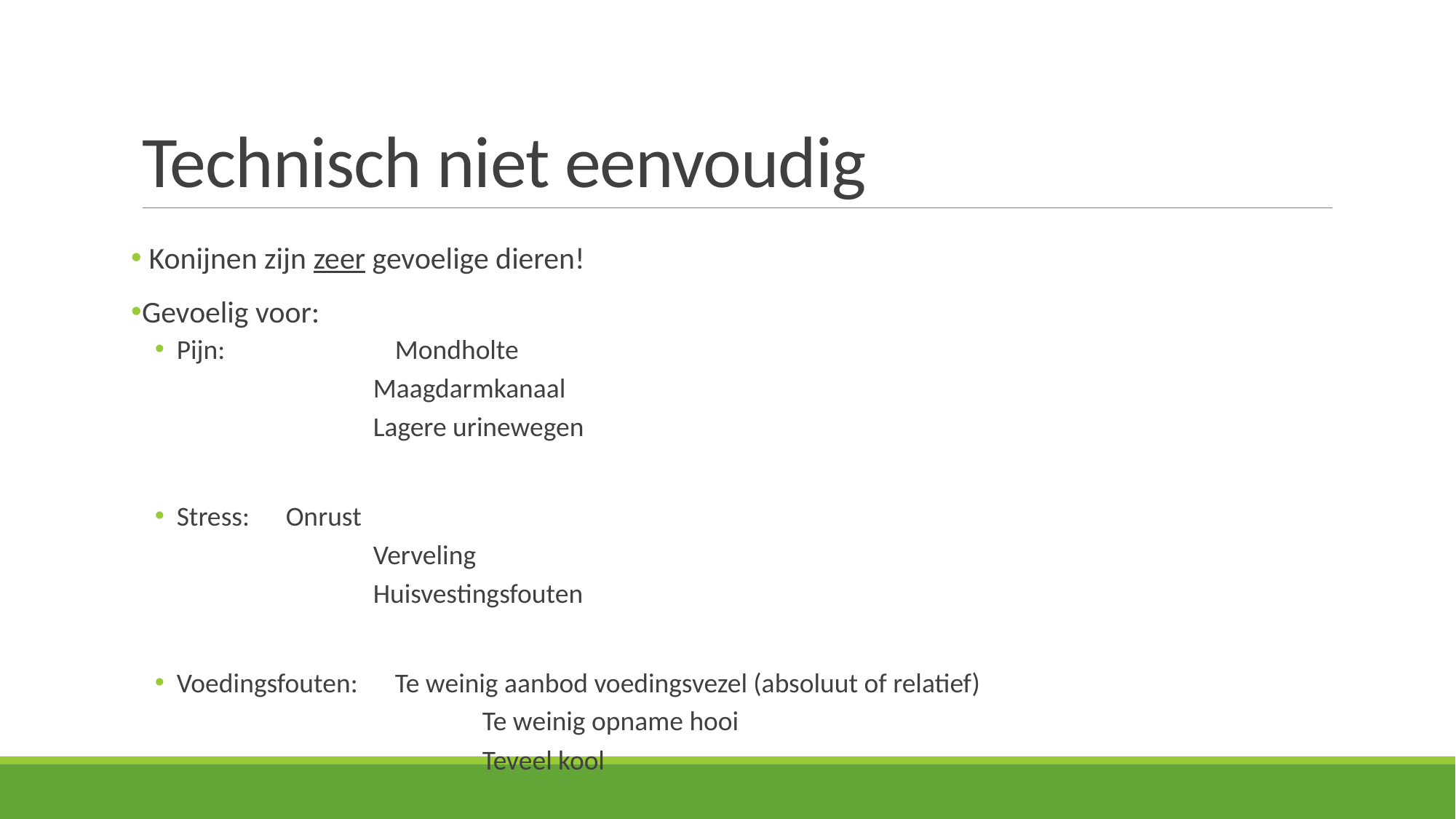

# Technisch niet eenvoudig
 Konijnen zijn zeer gevoelige dieren!
Gevoelig voor:
Pijn:		Mondholte
		Maagdarmkanaal
		Lagere urinewegen

Stress:	Onrust
		Verveling
		Huisvestingsfouten

Voedingsfouten:	Te weinig aanbod voedingsvezel (absoluut of relatief)
			Te weinig opname hooi
			Teveel kool